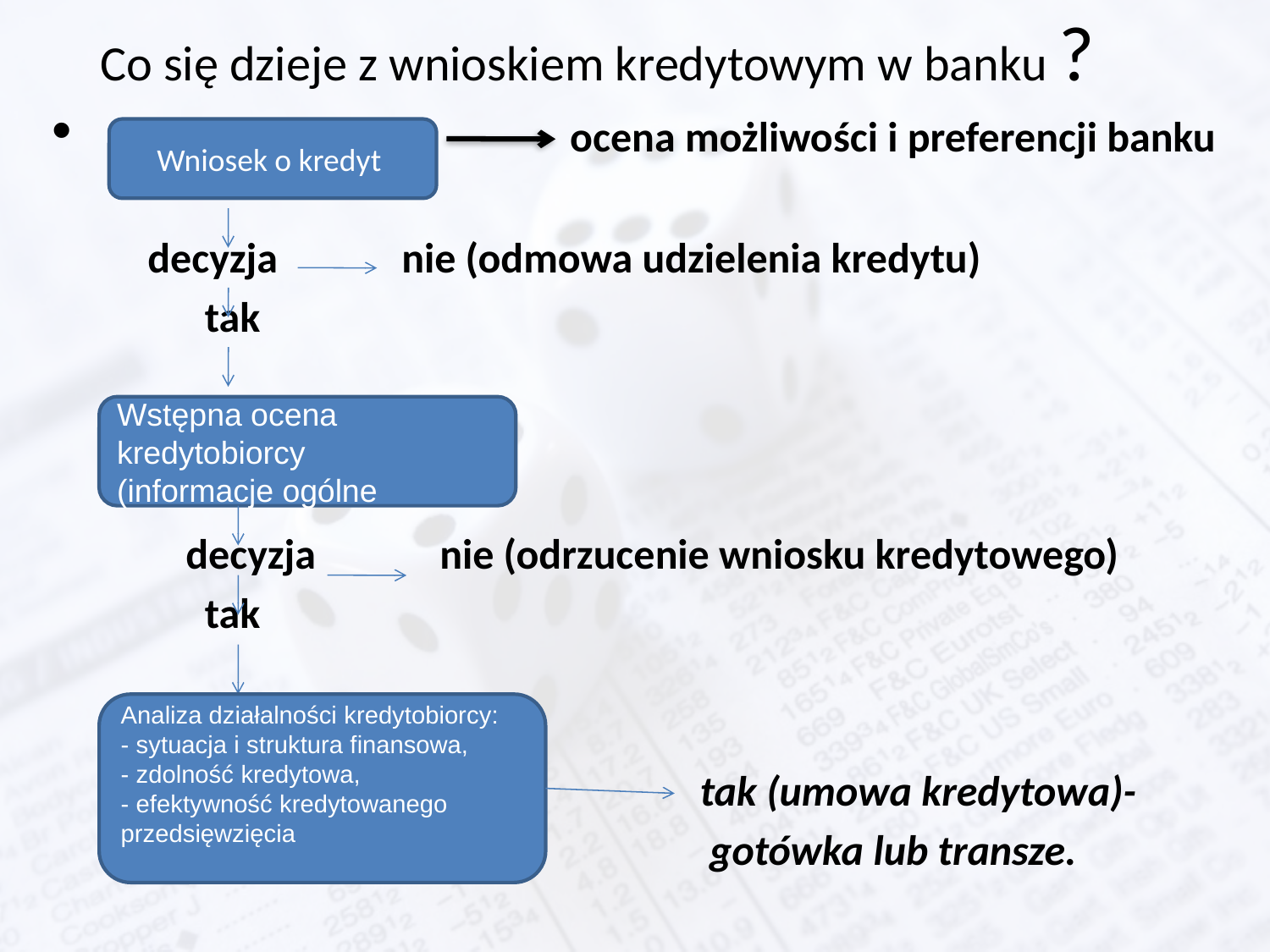

# Co się dzieje z wnioskiem kredytowym w banku ?
                                     ocena możliwości i preferencji banku

          decyzja             nie (odmowa udzielenia kredytu)
                tak

              decyzja             nie (odrzucenie wniosku kredytowego)
                tak

                                                                    tak (umowa kredytowa)-
                                                                     gotówka lub transze.
Wniosek o kredyt
Wstępna ocena kredytobiorcy
(informacje ogólne
Analiza działalności kredytobiorcy:
- sytuacja i struktura finansowa,
- zdolność kredytowa,
- efektywność kredytowanego przedsięwzięcia